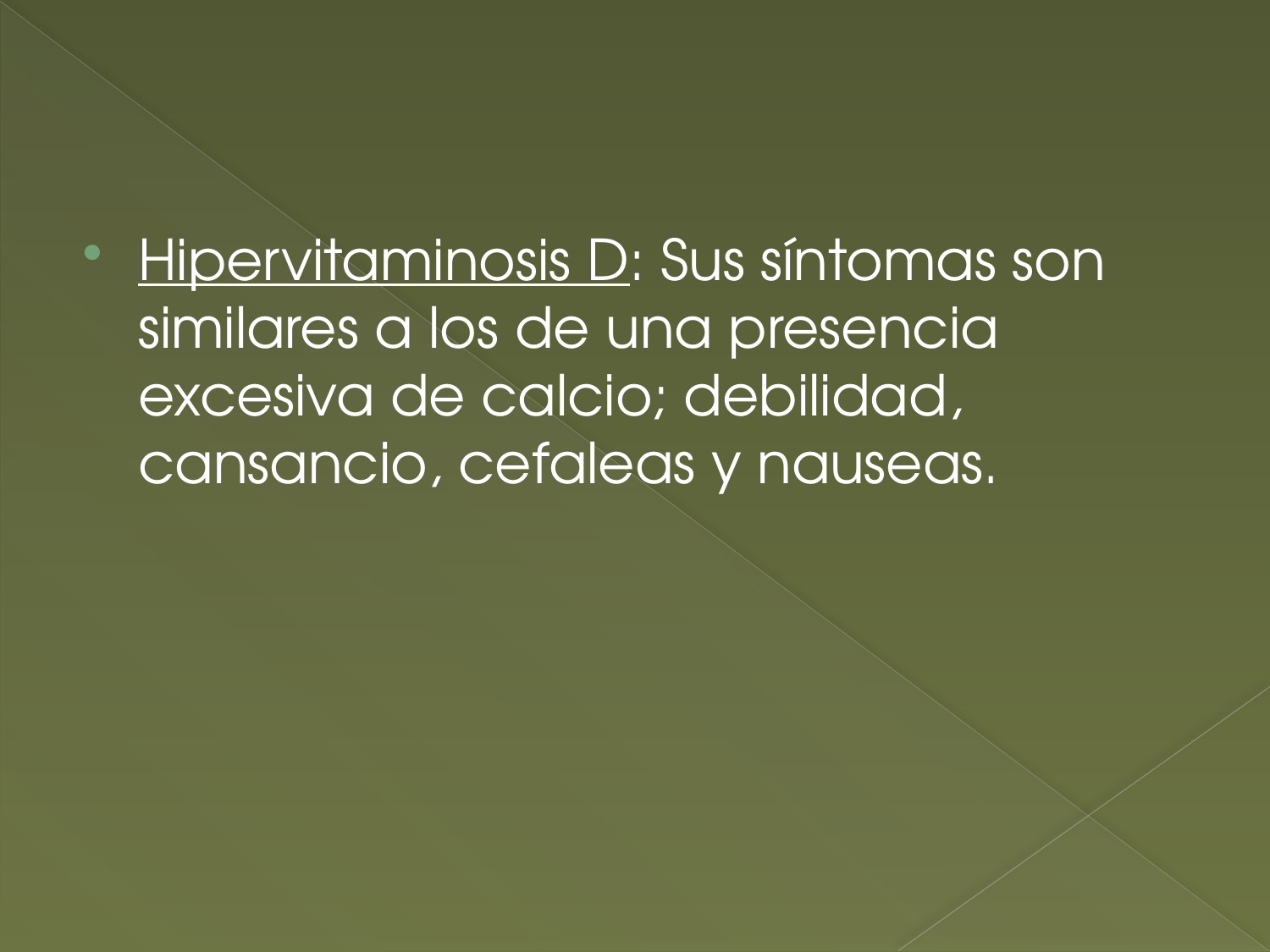

Hipervitaminosis D: Sus síntomas son similares a los de una presencia excesiva de calcio; debilidad, cansancio, cefaleas y nauseas.